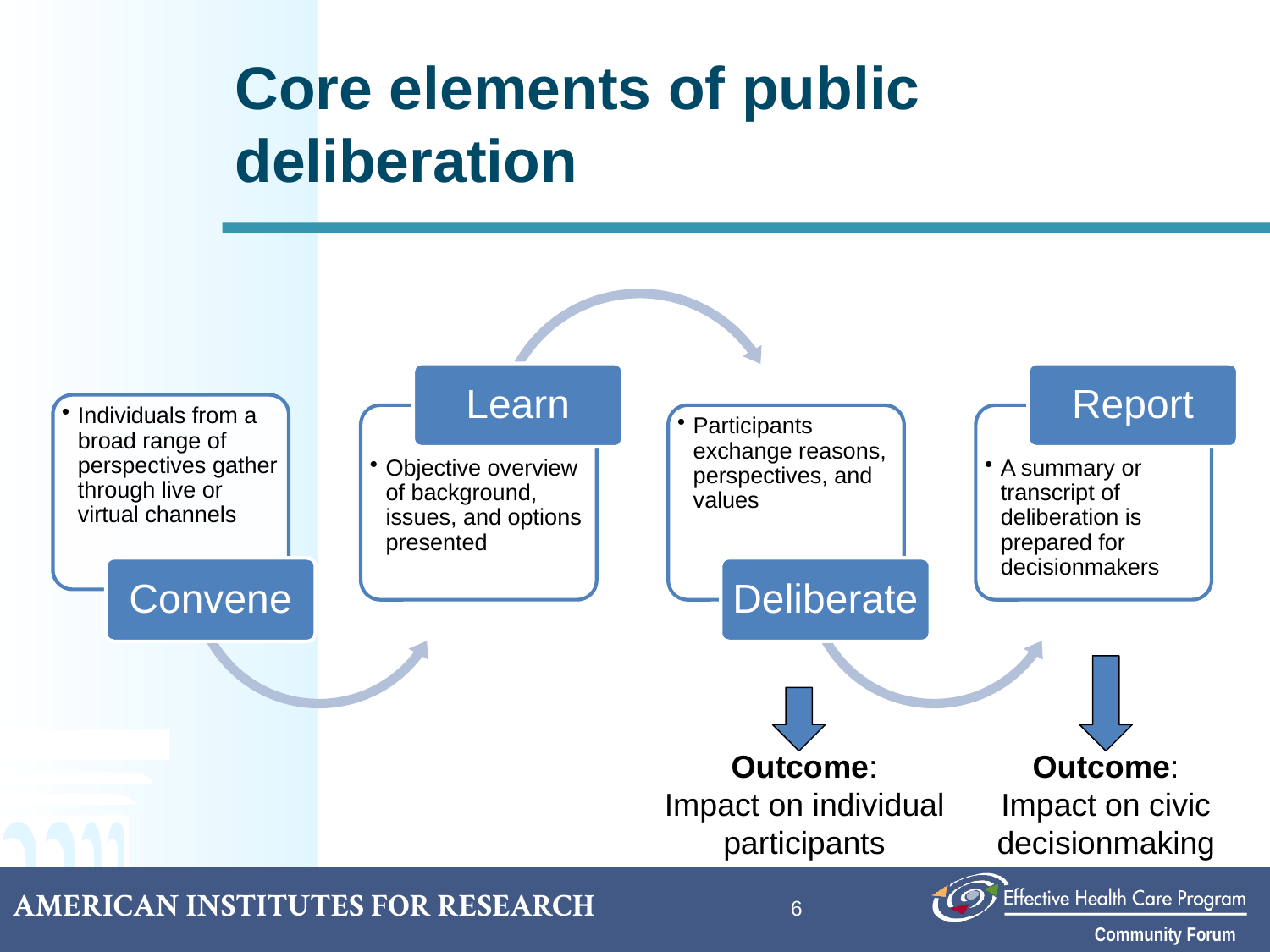

# Core elements of public deliberation
Individuals from a broad range of perspectives gather through live or virtual channels
Convene
Objective overview of background, issues, and options presented
Learn
Participants exchange reasons, perspectives, and values
Deliberate
A summary or transcript of deliberation is prepared for decisionmakers
Report

Outcome:
Impact on individual participants
Outcome:
Impact on civic decisionmaking